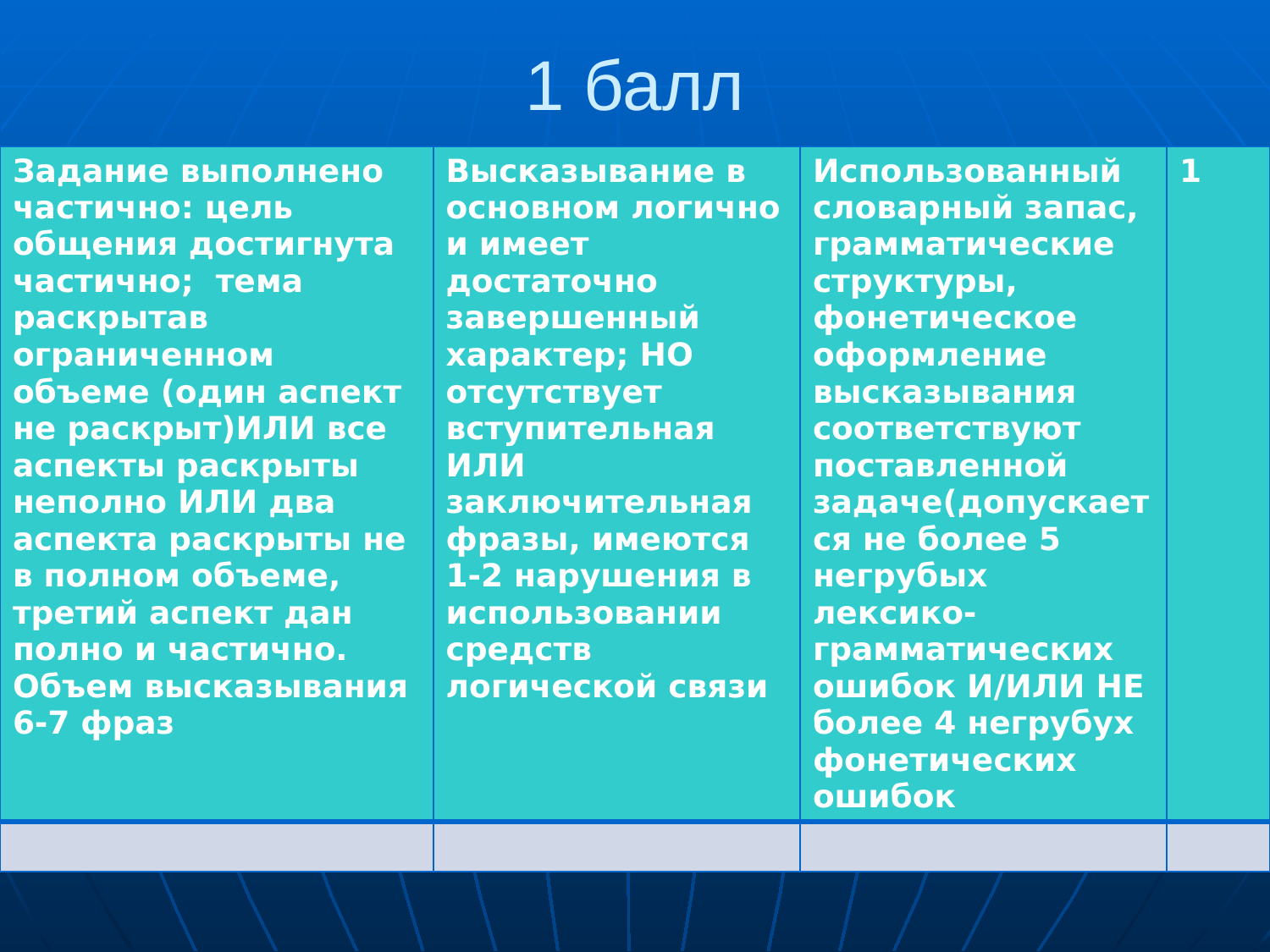

1 балл
| Задание выполнено частично: цель общения достигнута частично; тема раскрытав ограниченном объеме (один аспект не раскрыт)ИЛИ все аспекты раскрыты неполно ИЛИ два аспекта раскрыты не в полном объеме, третий аспект дан полно и частично. Объем высказывания 6-7 фраз | Высказывание в основном логично и имеет достаточно завершенный характер; НО отсутствует вступительная ИЛИ заключительная фразы, имеются 1-2 нарушения в использовании средств логической связи | Использованный словарный запас, грамматические структуры, фонетическое оформление высказывания соответствуют поставленной задаче(допускается не более 5 негрубых лексико-грамматических ошибок И/ИЛИ НЕ более 4 негрубух фонетических ошибок | 1 |
| --- | --- | --- | --- |
|  |  |  |  |